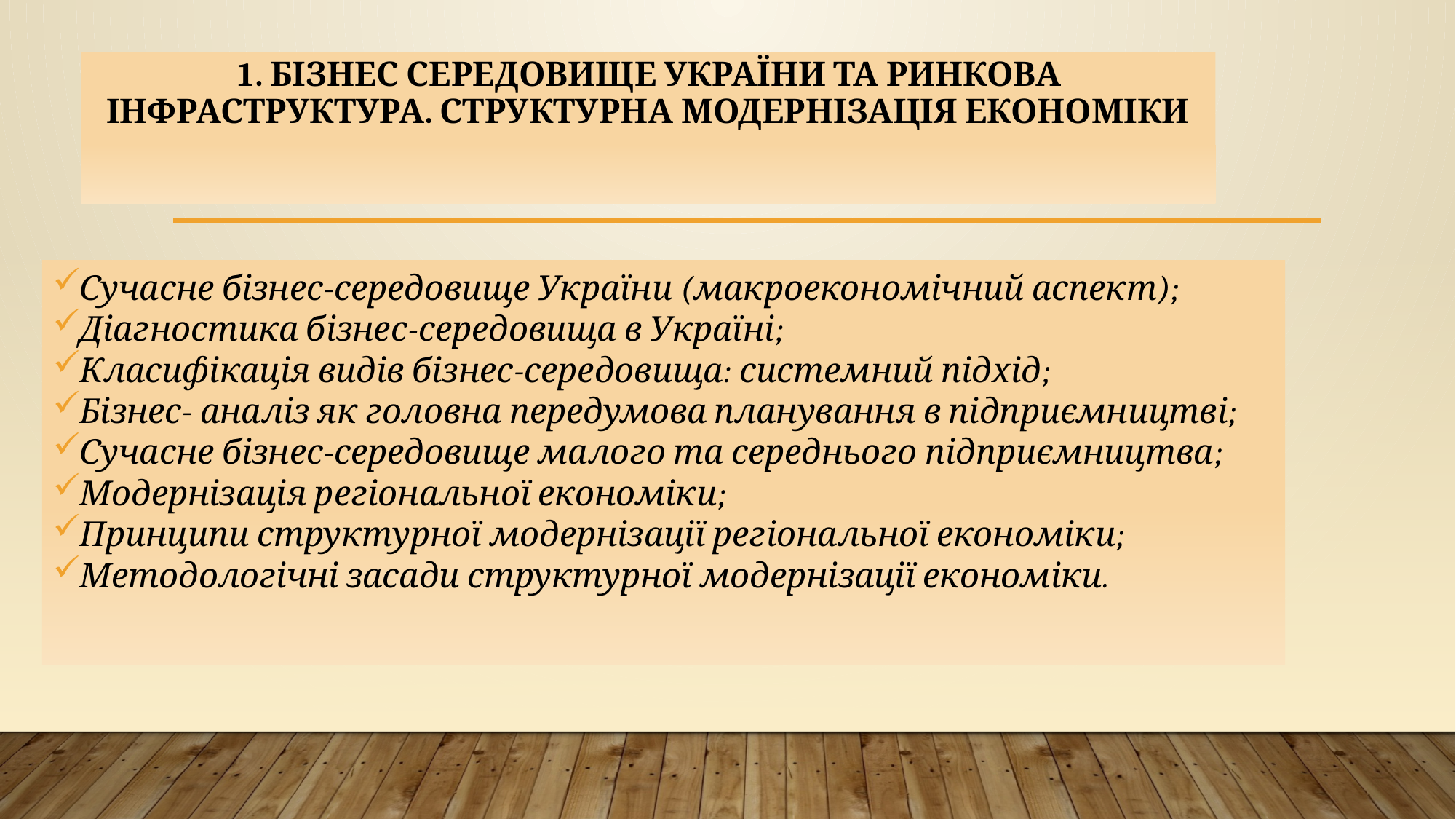

# 1. БІЗНЕС СЕРЕДОВИЩЕ УКРАЇНИ ТА РИНКОВА ІНФРАСТРУКТУРА. СТРУКТУРНА МОДЕРНІЗАЦІЯ ЕКОНОМІКИ
Сучасне бізнес-середовище України (макроекономічний аспект);
Діагностика бізнес-середовища в Україні;
Класифікація видів бізнес-середовища: системний підхід;
Бізнес- аналіз як головна передумова планування в підприємництві;
Сучасне бізнес-середовище малого та середнього підприємництва;
Модернізація регіональної економіки;
Принципи структурної модернізації регіональної економіки;
Методологічні засади структурної модернізації економіки.